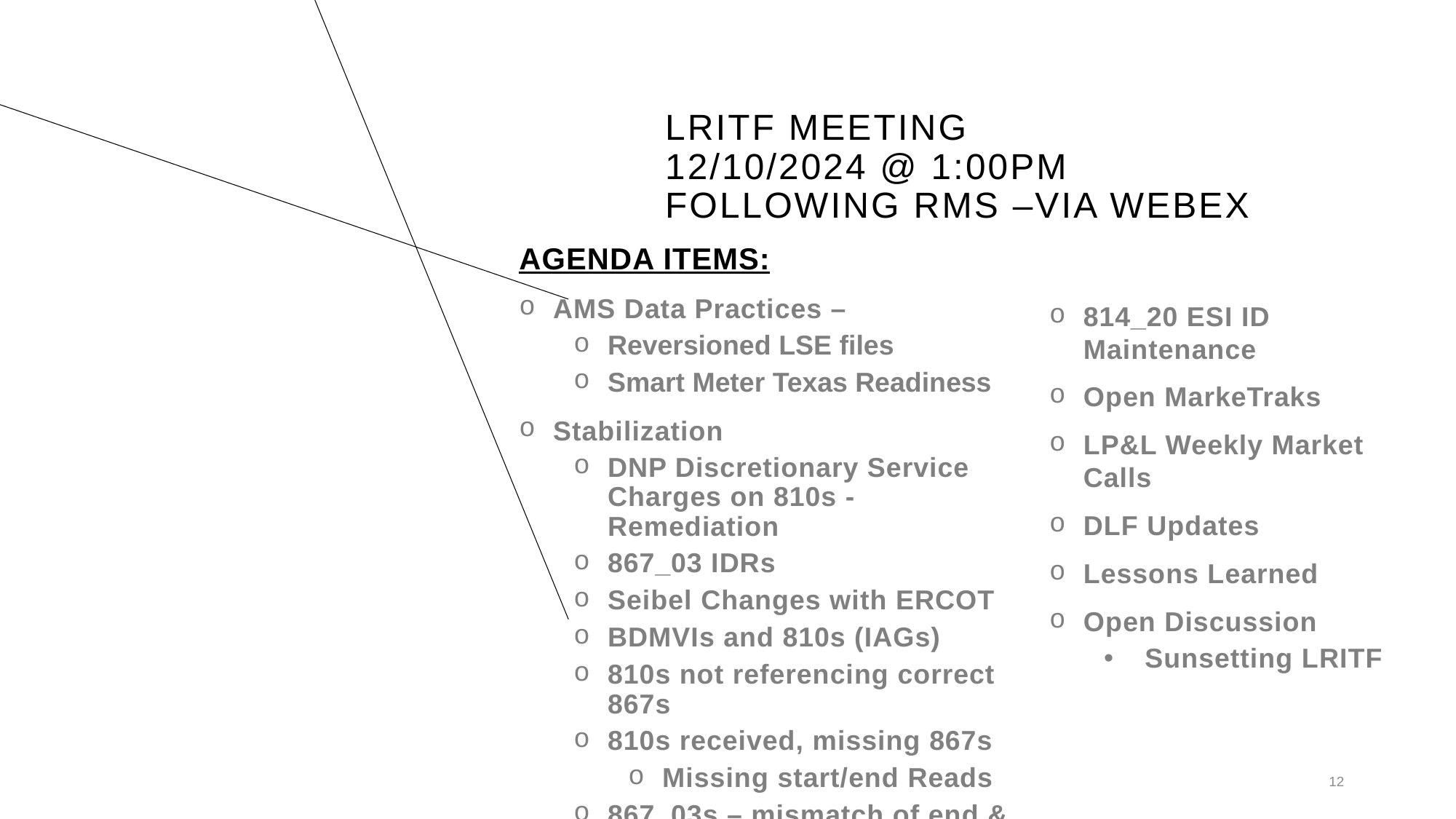

# Lritf meeting 12/10/2024 @ 1:00PM following RMS –via Webex
AGENDA ITEMS:
AMS Data Practices –
Reversioned LSE files
Smart Meter Texas Readiness
Stabilization
DNP Discretionary Service Charges on 810s - Remediation
867_03 IDRs
Seibel Changes with ERCOT
BDMVIs and 810s (IAGs)
810s not referencing correct 867s
810s received, missing 867s
Missing start/end Reads
867_03s – mismatch of end & start reads

814_20 ESI ID Maintenance
Open MarkeTraks
LP&L Weekly Market Calls
DLF Updates
Lessons Learned
Open Discussion
Sunsetting LRITF

12